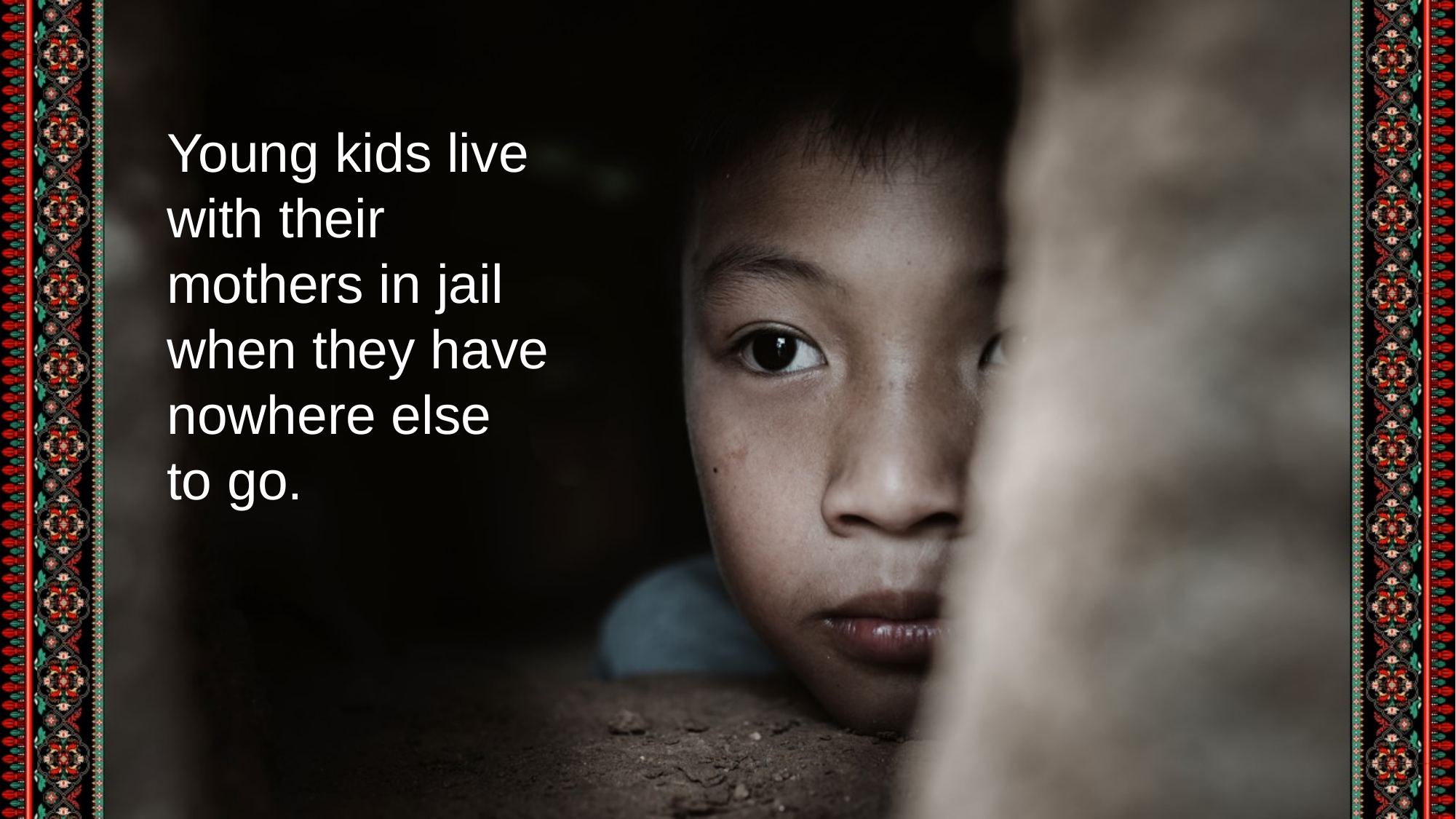

Young kids live
with their mothers in jail when they have nowhere else
to go.